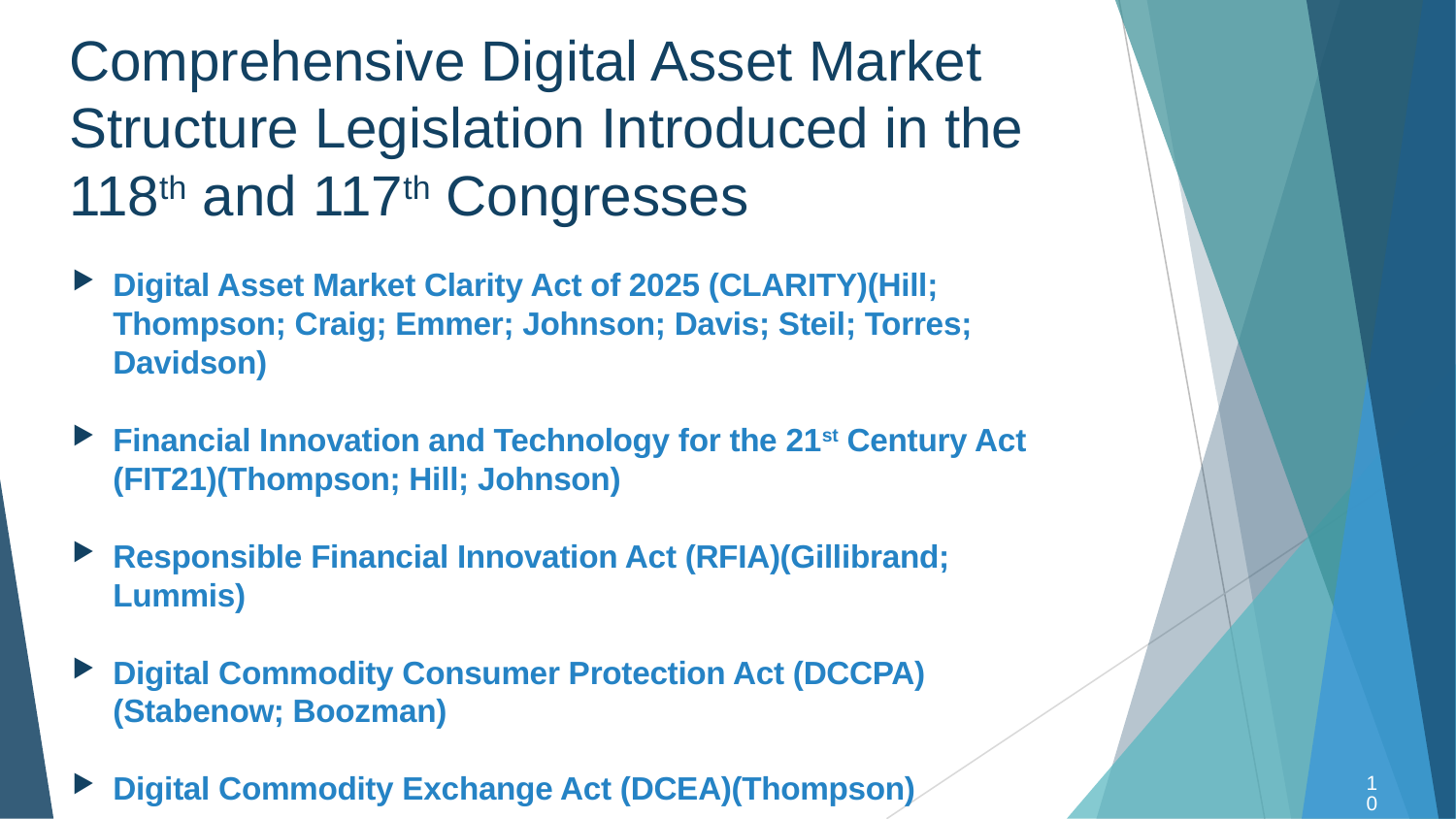

# Comprehensive Digital Asset Market Structure Legislation Introduced in the 118th and 117th Congresses
Digital Asset Market Clarity Act of 2025 (CLARITY)(Hill; Thompson; Craig; Emmer; Johnson; Davis; Steil; Torres; Davidson)

Financial Innovation and Technology for the 21st Century Act (FIT21)(Thompson; Hill; Johnson)

Responsible Financial Innovation Act (RFIA)(Gillibrand; Lummis)

Digital Commodity Consumer Protection Act (DCCPA) (Stabenow; Boozman)

Digital Commodity Exchange Act (DCEA)(Thompson)

10